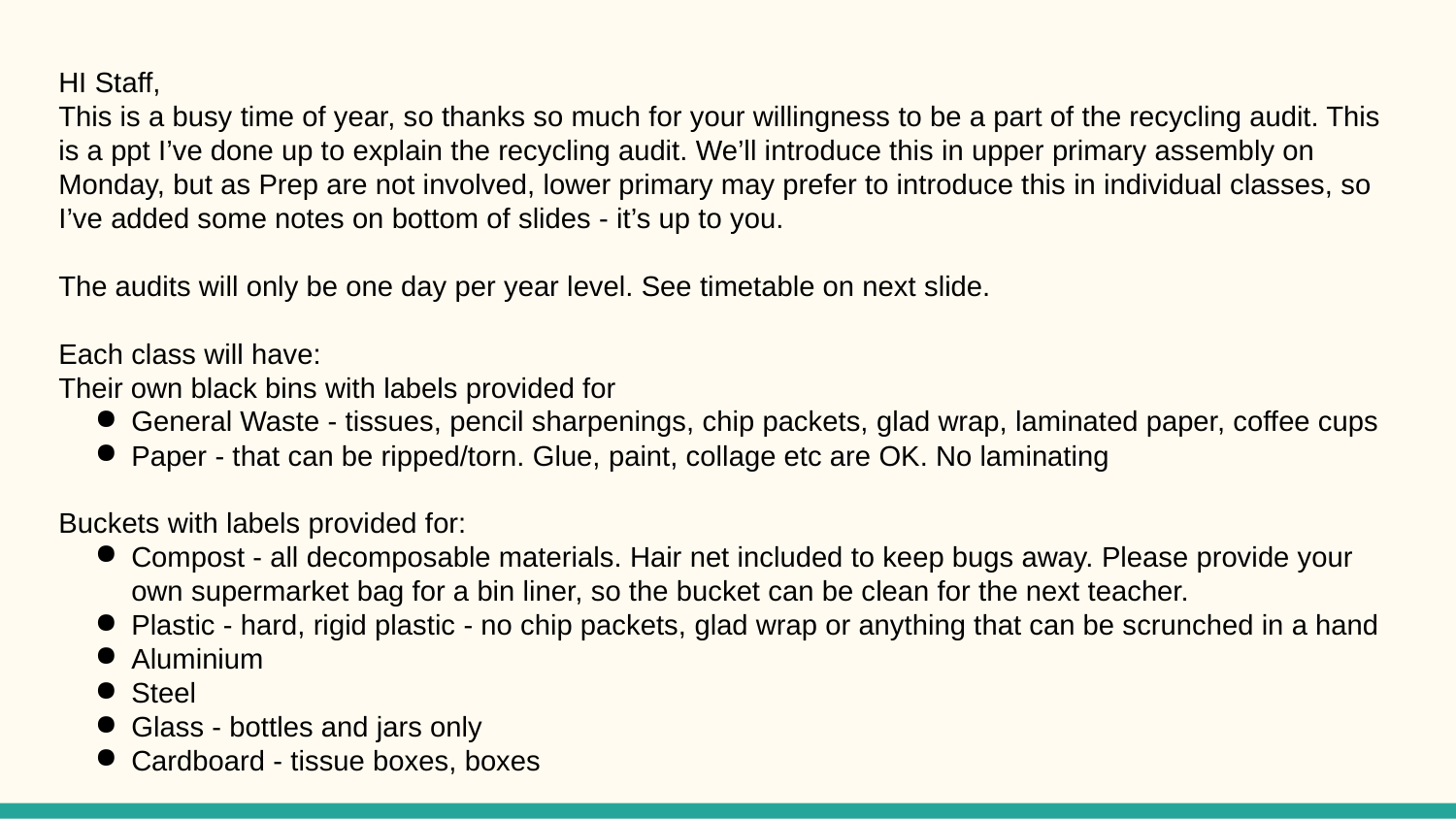

HI Staff,
This is a busy time of year, so thanks so much for your willingness to be a part of the recycling audit. This is a ppt I’ve done up to explain the recycling audit. We’ll introduce this in upper primary assembly on Monday, but as Prep are not involved, lower primary may prefer to introduce this in individual classes, so  I’ve added some notes on bottom of slides - it’s up to you.

The audits will only be one day per year level. See timetable on next slide.

Each class will have:
Their own black bins with labels provided for
General Waste - tissues, pencil sharpenings, chip packets, glad wrap, laminated paper, coffee cups
Paper - that can be ripped/torn. Glue, paint, collage etc are OK. No laminating

Buckets with labels provided for:
Compost - all decomposable materials. Hair net included to keep bugs away. Please provide your own supermarket bag for a bin liner, so the bucket can be clean for the next teacher.
Plastic - hard, rigid plastic - no chip packets, glad wrap or anything that can be scrunched in a hand
Aluminium
Steel
Glass - bottles and jars only
Cardboard - tissue boxes, boxes